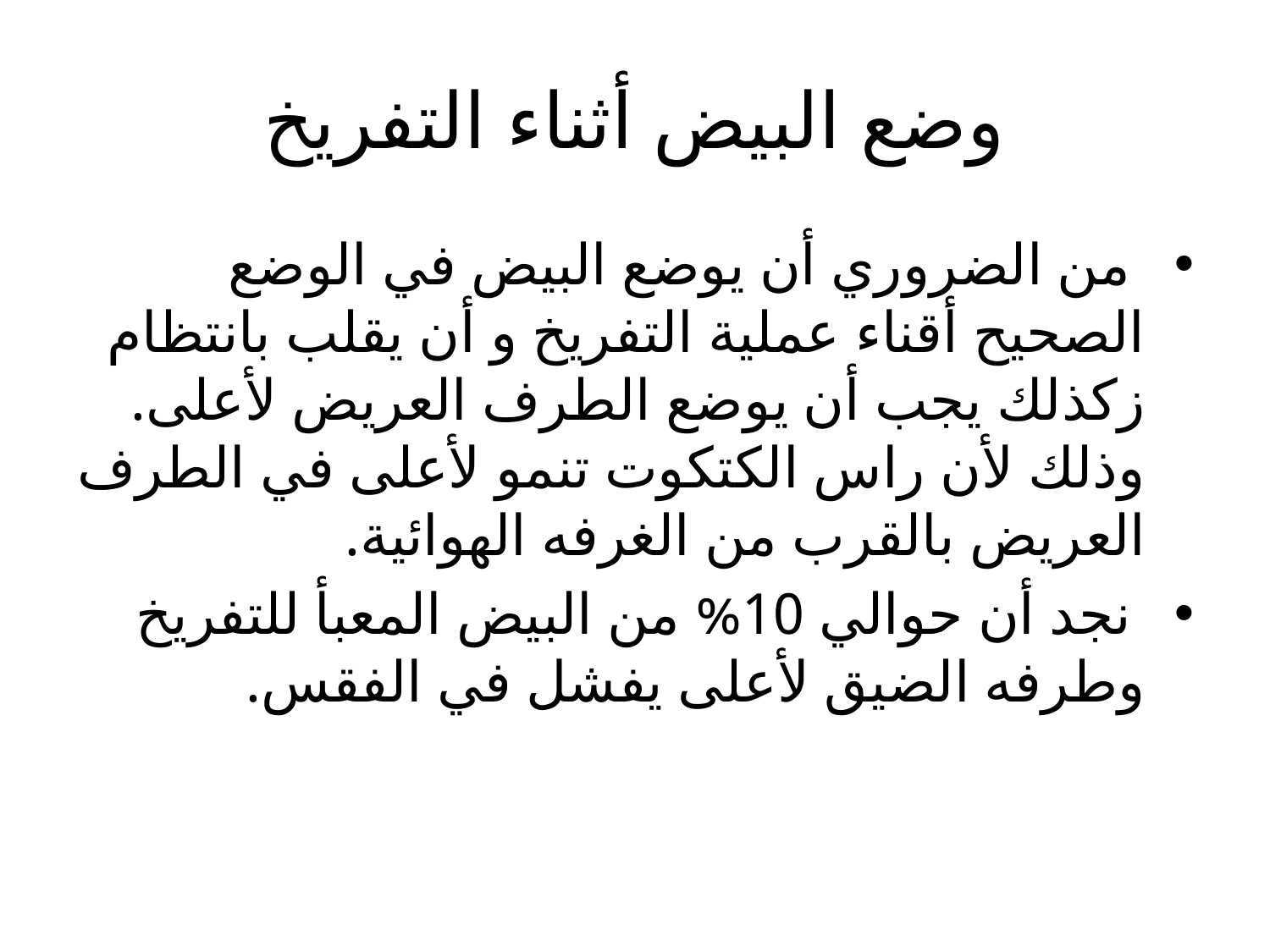

# وضع البيض أثناء التفريخ
 من الضروري أن يوضع البيض في الوضع الصحيح أقناء عملية التفريخ و أن يقلب بانتظام زكذلك يجب أن يوضع الطرف العريض لأعلى. وذلك لأن راس الكتكوت تنمو لأعلى في الطرف العريض بالقرب من الغرفه الهوائية.
 نجد أن حوالي 10% من البيض المعبأ للتفريخ وطرفه الضيق لأعلى يفشل في الفقس.